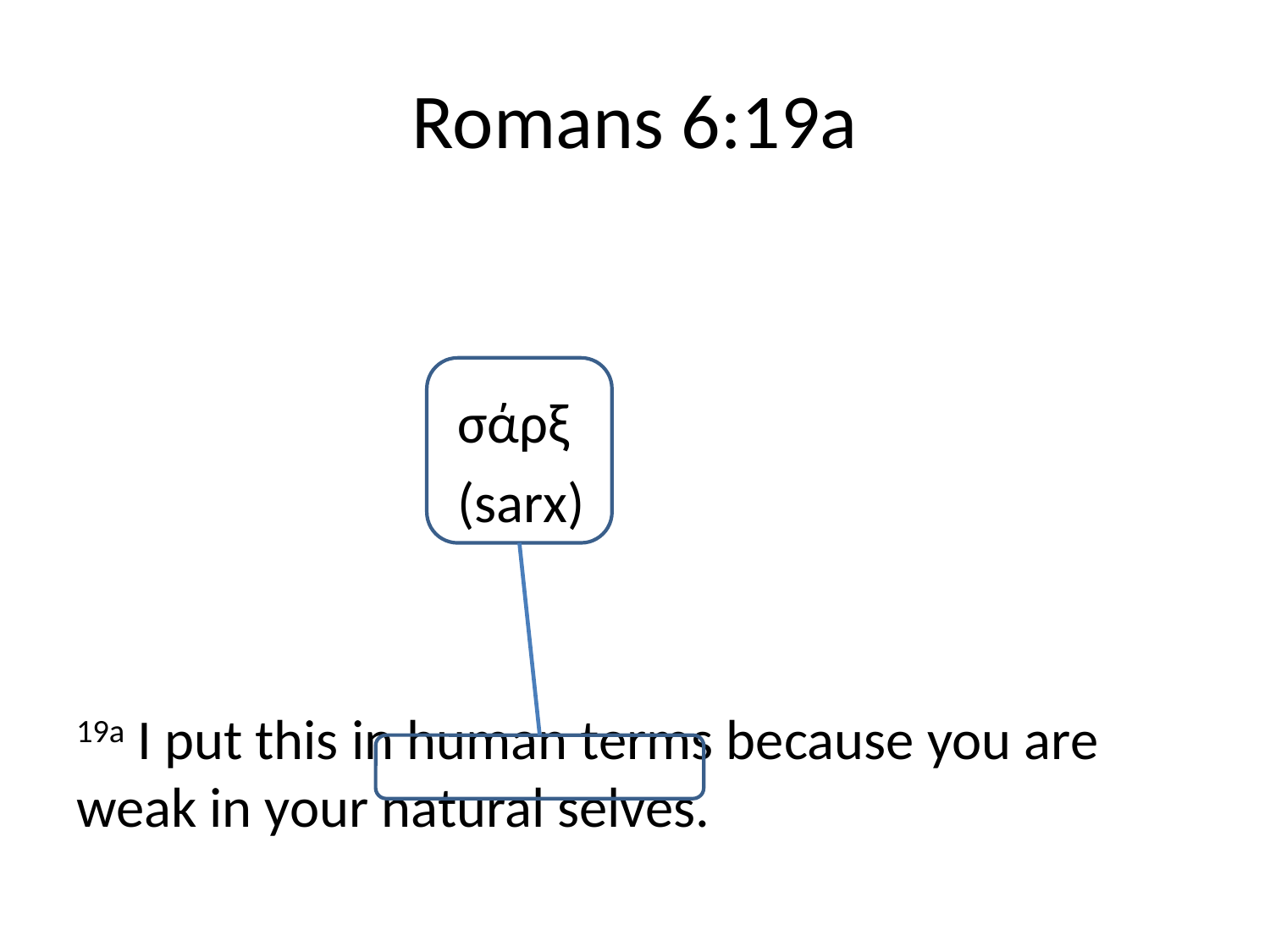

# Romans 6:19a

			σάρξ
			(sarx)

19a I put this in human terms because you are weak in your natural selves.